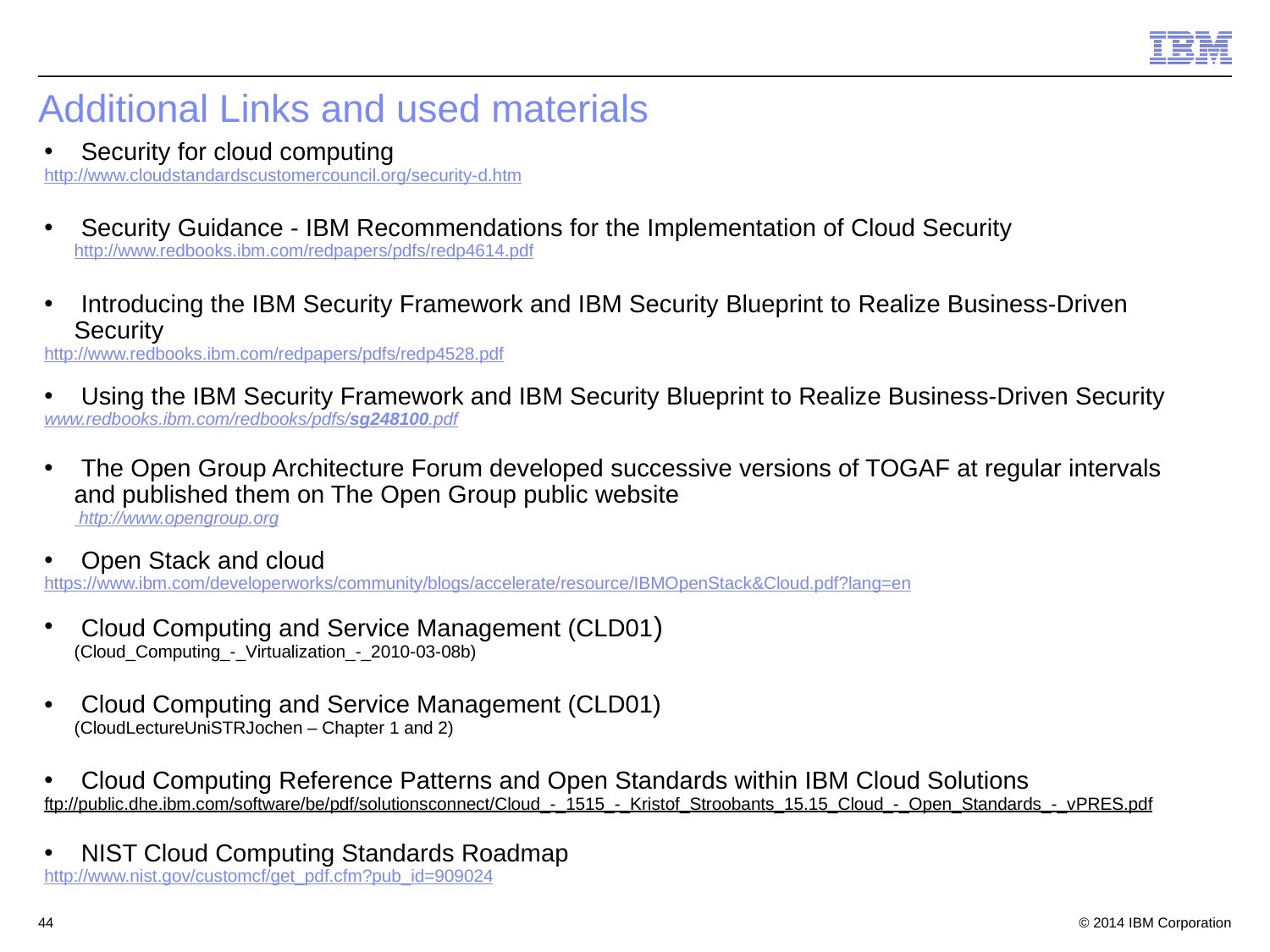

# Additional Links and used materials
 Security for cloud computing
http://www.cloudstandardscustomercouncil.org/security-d.htm

 Security Guidance - IBM Recommendations for the Implementation of Cloud Security
http://www.redbooks.ibm.com/redpapers/pdfs/redp4614.pdf

 Introducing the IBM Security Framework and IBM Security Blueprint to Realize Business-Driven Security
http://www.redbooks.ibm.com/redpapers/pdfs/redp4528.pdf

 Using the IBM Security Framework and IBM Security Blueprint to Realize Business-Driven Security
www.redbooks.ibm.com/redbooks/pdfs/sg248100.pdf

 The Open Group Architecture Forum developed successive versions of TOGAF at regular intervals and published them on The Open Group public website
 http://www.opengroup.org

 Open Stack and cloud
https://www.ibm.com/developerworks/community/blogs/accelerate/resource/IBMOpenStack&Cloud.pdf?lang=en

 Cloud Computing and Service Management (CLD01)
(Cloud_Computing_-_Virtualization_-_2010-03-08b)

 Cloud Computing and Service Management (CLD01)
(CloudLectureUniSTRJochen – Chapter 1 and 2)

 Cloud Computing Reference Patterns and Open Standards within IBM Cloud Solutions
ftp://public.dhe.ibm.com/software/be/pdf/solutionsconnect/Cloud_-_1515_-_Kristof_Stroobants_15.15_Cloud_-_Open_Standards_-_vPRES.pdf
 NIST Cloud Computing Standards Roadmap
http://www.nist.gov/customcf/get_pdf.cfm?pub_id=909024

44